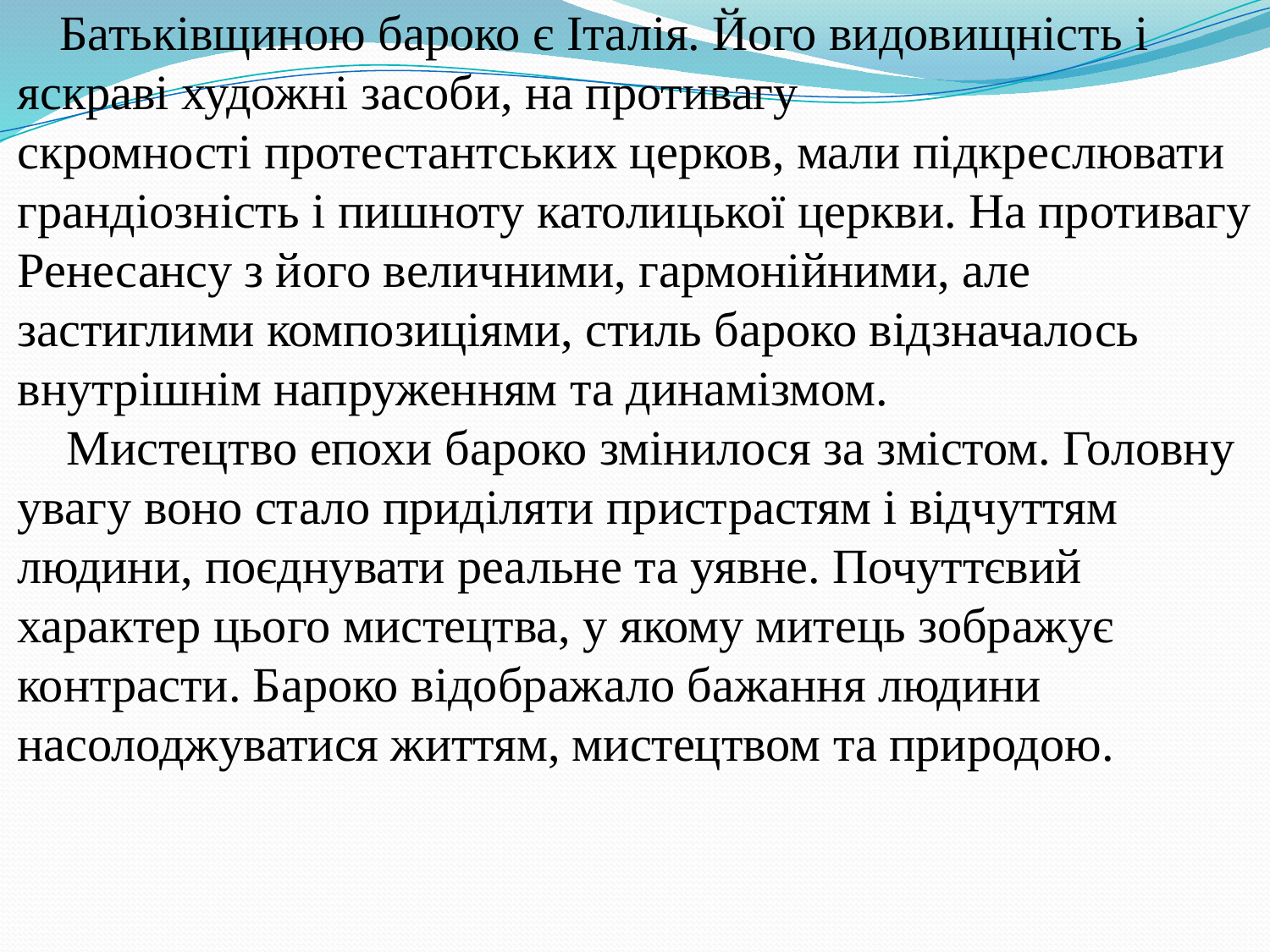

Батьківщиною бароко є Італія. Його видовищність і яскраві художні засоби, на противагу скромності протестантських церков, мали підкреслювати грандіозність і пишноту католицької церкви. На противагу Ренесансу з його величними, гармонійними, але застиглими композиціями, стиль бароко відзначалось внутрішнім напруженням та динамізмом.
    Мистецтво епохи бароко змінилося за змістом. Головну увагу воно стало приділяти пристрастям і відчуттям людини, поєднувати реальне та уявне. Почуттєвий характер цього мистецтва, у якому митець зображує контрасти. Бароко відображало бажання людини насолоджуватися життям, мистецтвом та природою.